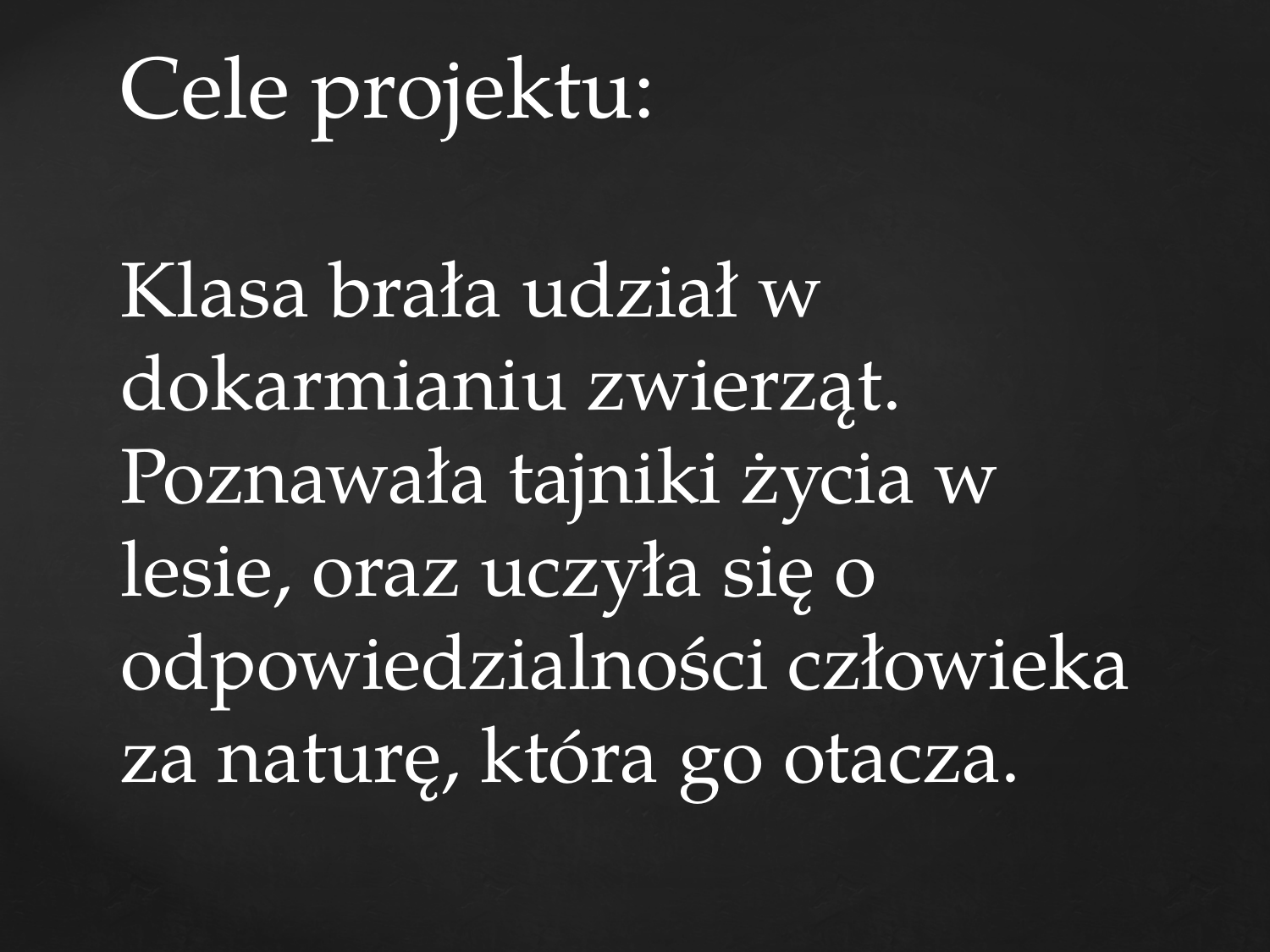

# Cele projektu: Klasa brała udział w dokarmianiu zwierząt. Poznawała tajniki życia w lesie, oraz uczyła się o odpowiedzialności człowieka za naturę, która go otacza.